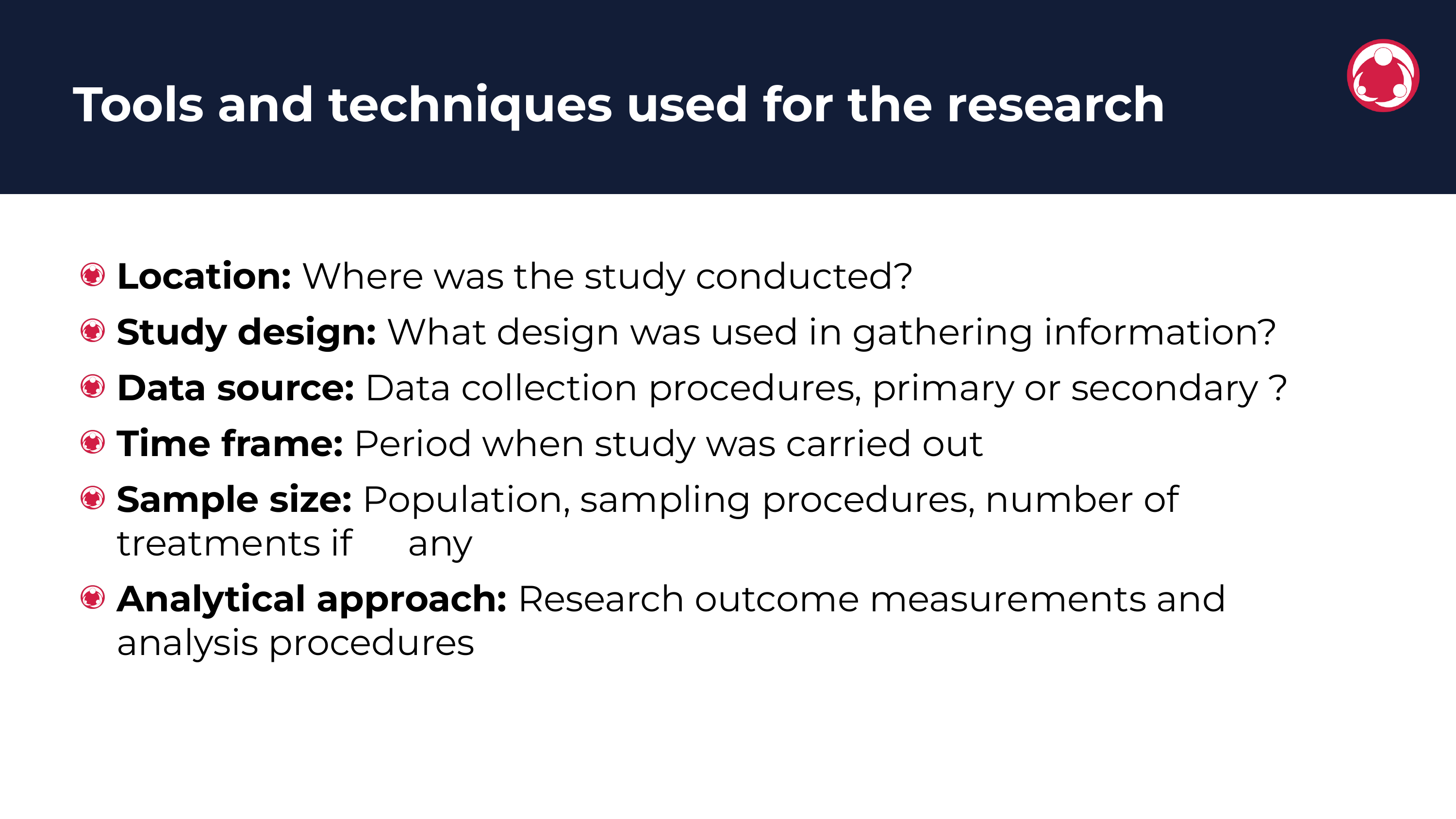

Tools and techniques used for the research
Location: Where was the study conducted?
Study design: What design was used in gathering information?
Data source: Data collection procedures, primary or secondary ?
Time frame: Period when study was carried out
Sample size: Population, sampling procedures, number of treatments if 	any
Analytical approach: Research outcome measurements and analysis procedures